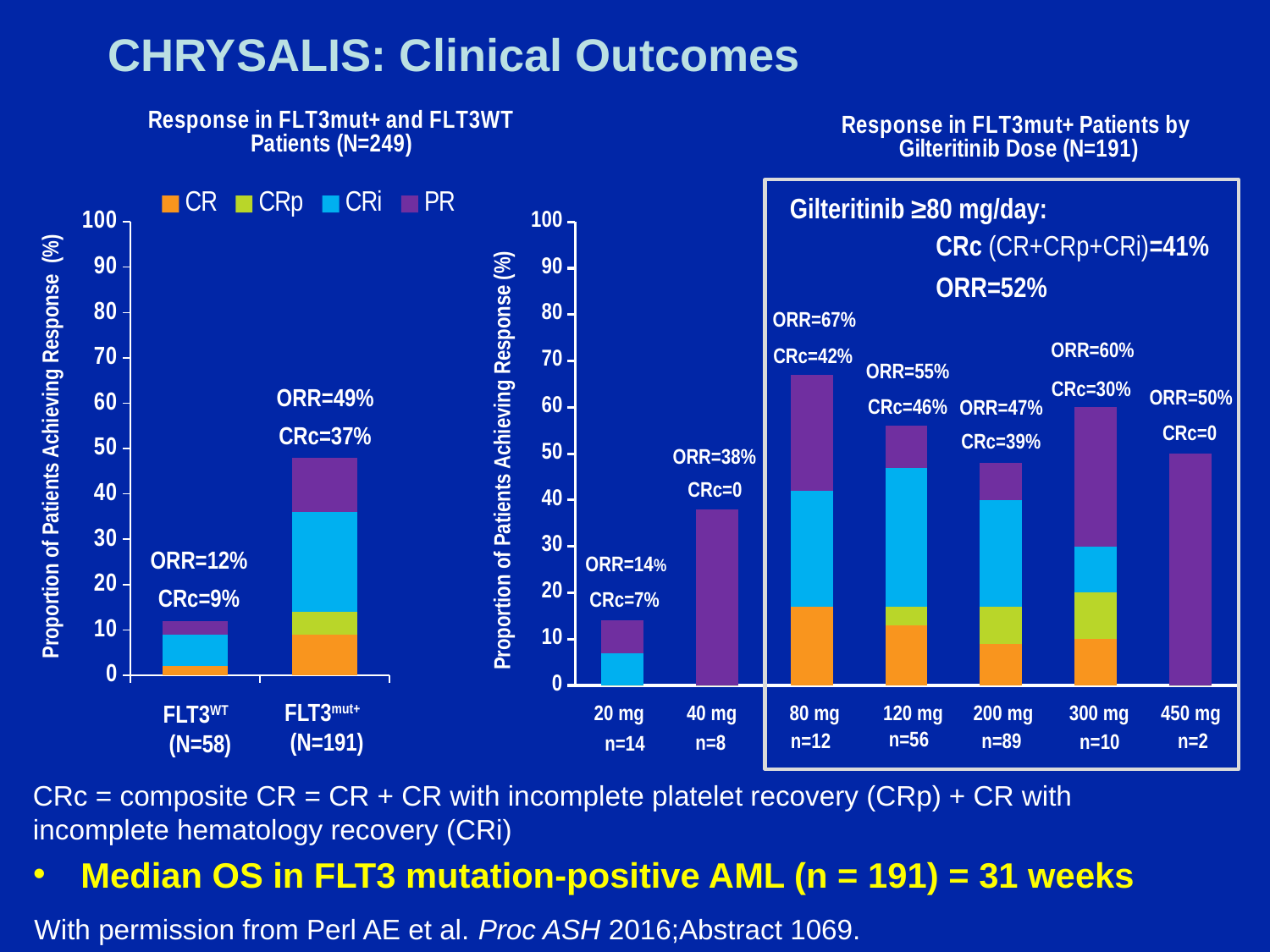

# CHRYSALIS: Clinical Outcomes

### Chart: Response in FLT3mut+ Patients by
Gilteritinib Dose (N=191)

| Category | CR | CRp | CRi | PR |
|---|---|---|---|---|
| 20 mg | 0.0 | 0.0 | 7.0 | 7.0 |
| 40 mg | 0.0 | 0.0 | 0.0 | 38.0 |
| 80 mg | 17.0 | 0.0 | 25.0 | 25.0 |
| 120 mg | 13.0 | 4.0 | 30.0 | 9.0 |
| 200 mg | 9.0 | 8.0 | 23.0 | 8.0 |
| 300 mg | 10.0 | 10.0 | 10.0 | 30.0 |
| 450 mg | 0.0 | 0.0 | 0.0 | 50.0 |
ORR=67%
ORR=60%
ORR=55%
ORR=50%
ORR=47%
ORR=38%
ORR=14%
CRc=42%
CRc=30%
CRc=46%
CRc=0
CRc=39%
CRc=0
CRc=7%
Proportion of Patients Achieving Response (%)
   20 mg
n=14
   40 mg
  n=8
    80 mg
  120 mg
   200 mg
n=56
n=12
n=89
   300 mg
n=10
   450 mg
  n=2

### Chart:  Response in FLT3mut+ and FLT3WT
Patients (N=249)

| Category | CR | CRp | CRi | PR |
|---|---|---|---|---|
| FLT3wt | 2.0 | 0.0 | 7.0 | 3.0 |
| FLT3mut+ | 9.0 | 5.0 | 22.0 | 12.0 |
   Gilteritinib ≥80 mg/day:
       	      CRc (CR+CRp+CRi)=41%
	      ORR=52%
ORR=49%

CRc=37%
ORR=12%

CRc=9%
FLT3mut+
(N=191)
FLT3WT
(N=58)
Proportion of Patients Achieving Response  (%)
CRc = composite CR = CR + CR with incomplete platelet recovery (CRp) + CR with incomplete hematology recovery (CRi)
Median OS in FLT3 mutation-positive AML (n = 191) = 31 weeks
With permission from Perl AE et al. Proc ASH 2016;Abstract 1069.